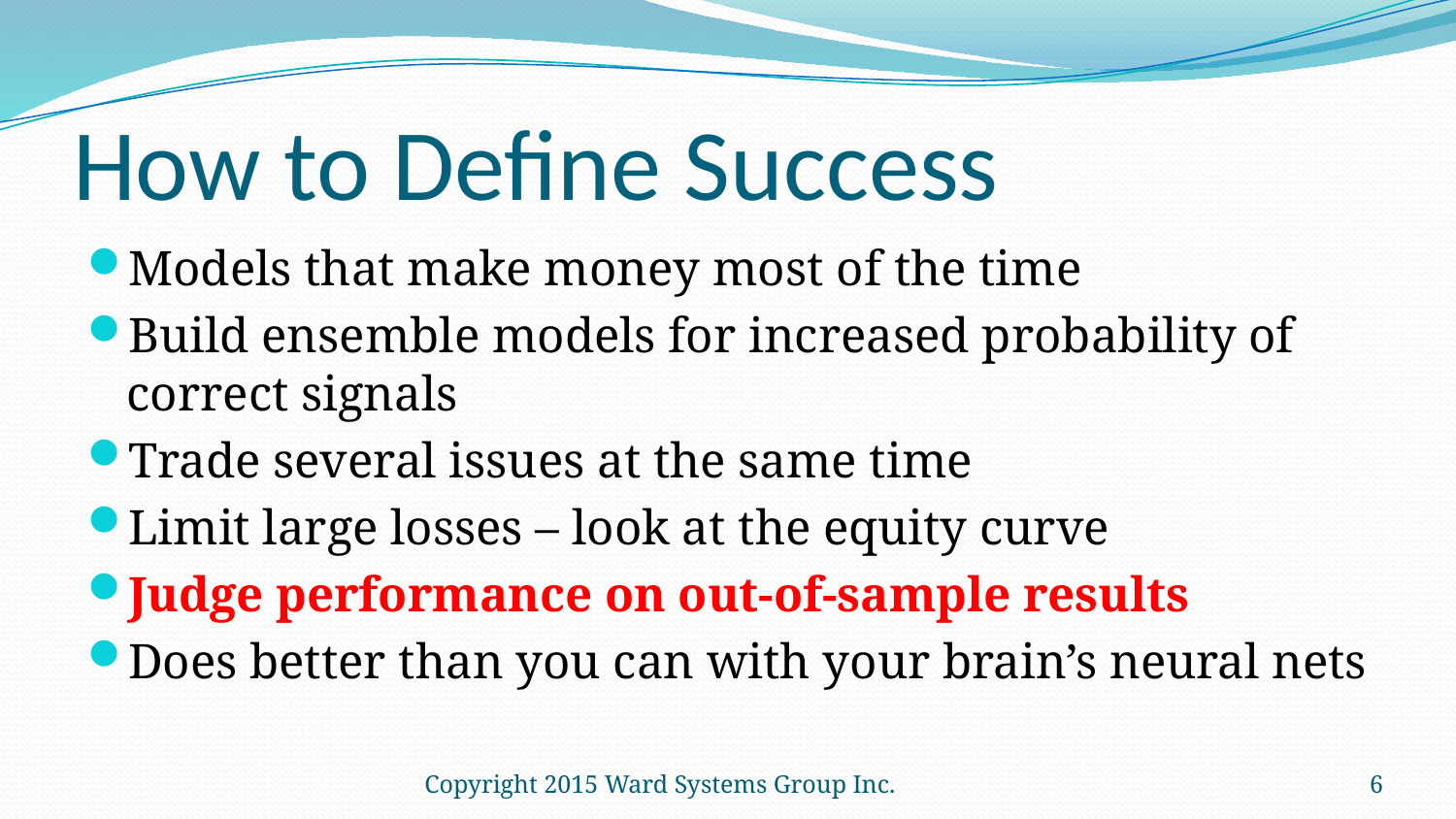

# How to Define Success
Models that make money most of the time
Build ensemble models for increased probability of correct signals
Trade several issues at the same time
Limit large losses – look at the equity curve
Judge performance on out-of-sample results
Does better than you can with your brain’s neural nets
Copyright 2015 Ward Systems Group Inc.
6